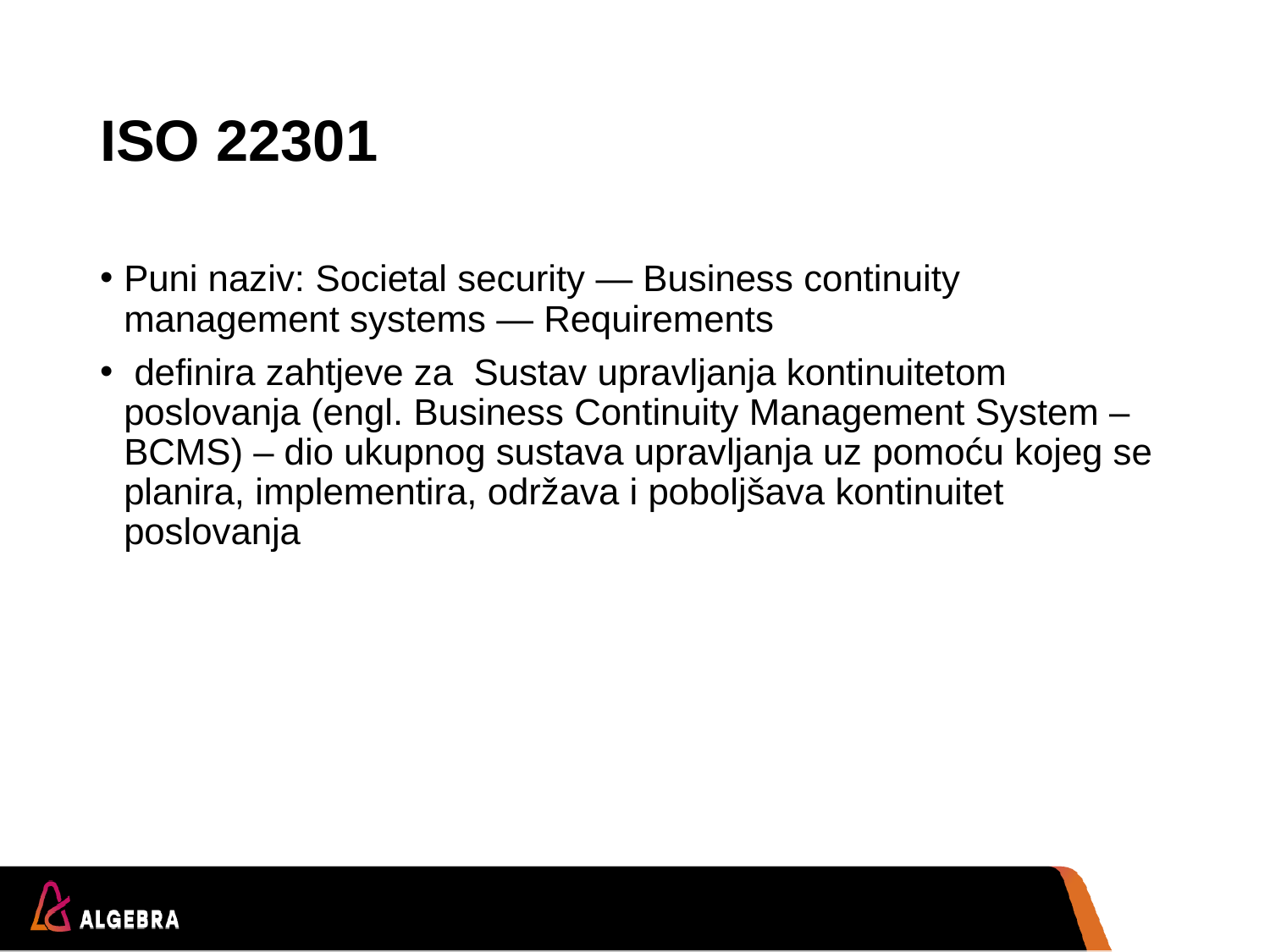

# ISO 22301
Puni naziv: Societal security — Business continuity management systems — Requirements
 definira zahtjeve za  Sustav upravljanja kontinuitetom poslovanja (engl. Business Continuity Management System – BCMS) – dio ukupnog sustava upravljanja uz pomoću kojeg se planira, implementira, održava i poboljšava kontinuitet poslovanja